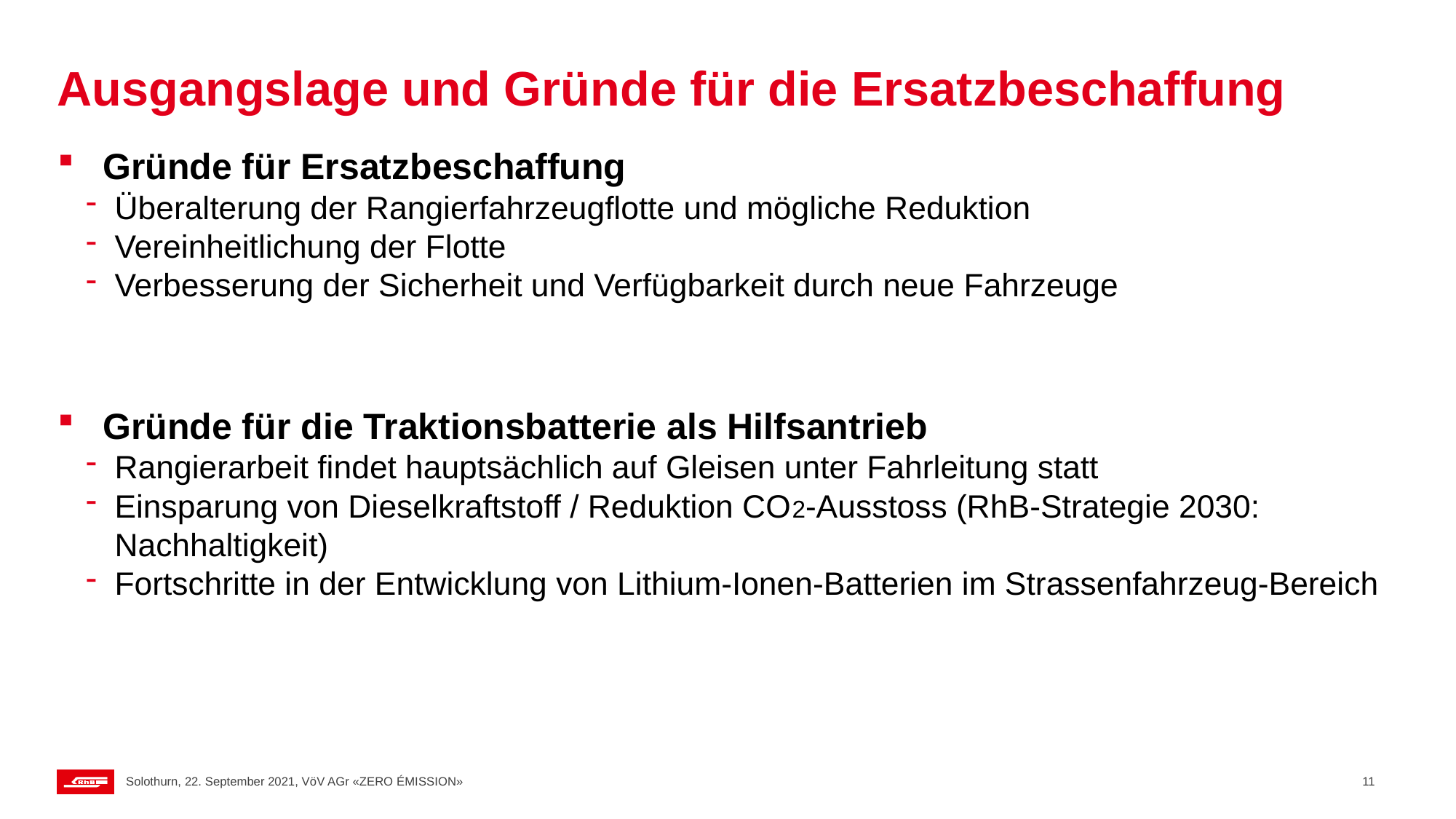

# Ausgangslage und Gründe für die Ersatzbeschaffung
Gründe für Ersatzbeschaffung
Überalterung der Rangierfahrzeugflotte und mögliche Reduktion
Vereinheitlichung der Flotte
Verbesserung der Sicherheit und Verfügbarkeit durch neue Fahrzeuge

Gründe für die Traktionsbatterie als Hilfsantrieb
Rangierarbeit findet hauptsächlich auf Gleisen unter Fahrleitung statt
Einsparung von Dieselkraftstoff / Reduktion CO2-Ausstoss (RhB-Strategie 2030: Nachhaltigkeit)
Fortschritte in der Entwicklung von Lithium-Ionen-Batterien im Strassenfahrzeug-Bereich
Solothurn, 22. September 2021, VöV AGr «ZERO ÉMISSION»
11